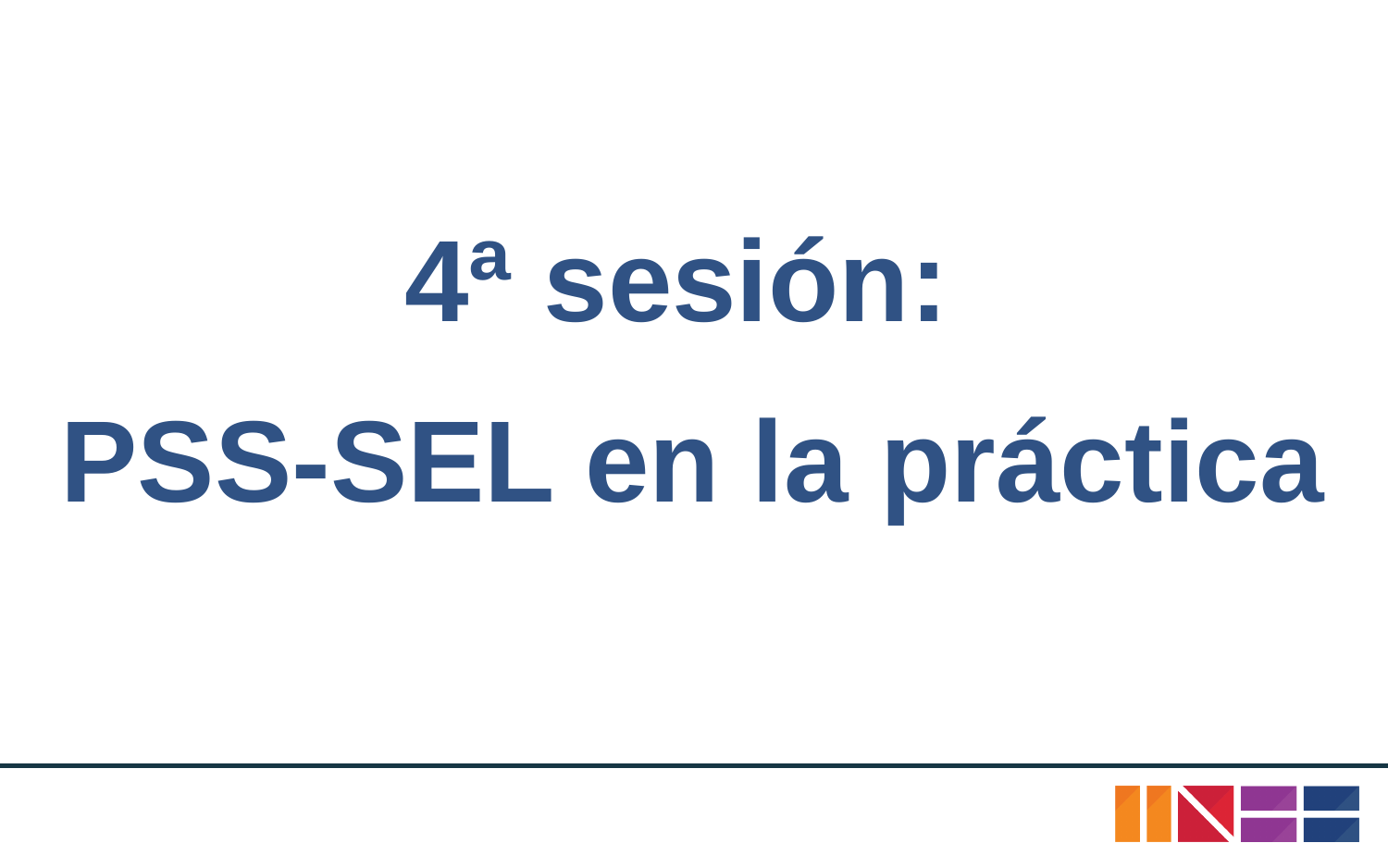

# 4ª sesión:
PSS-SEL en la práctica